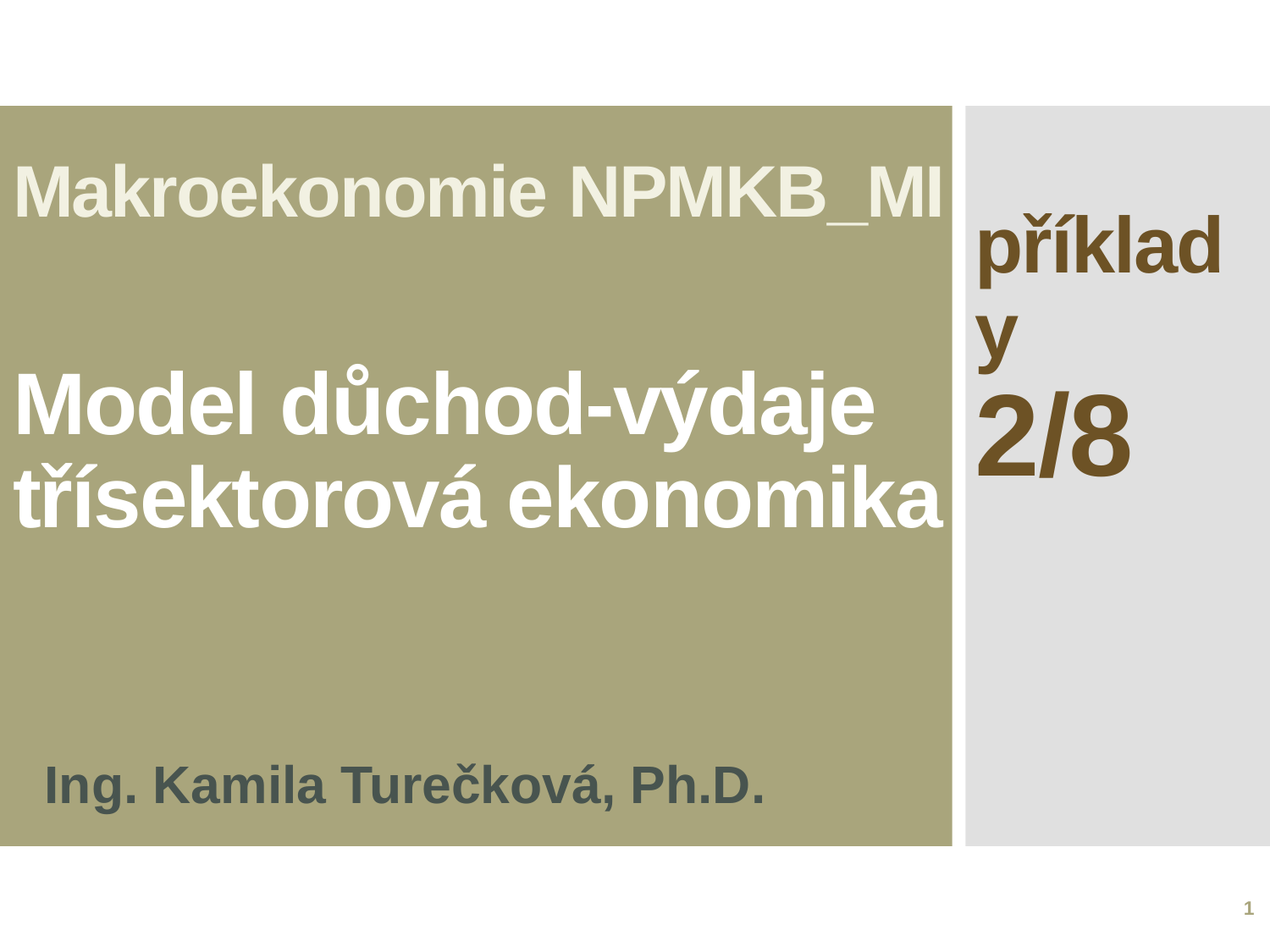

příklady
2/8
# Makroekonomie NPMKB_MI Model důchod-výdaje třísektorová ekonomika
Ing. Kamila Turečková, Ph.D.
1